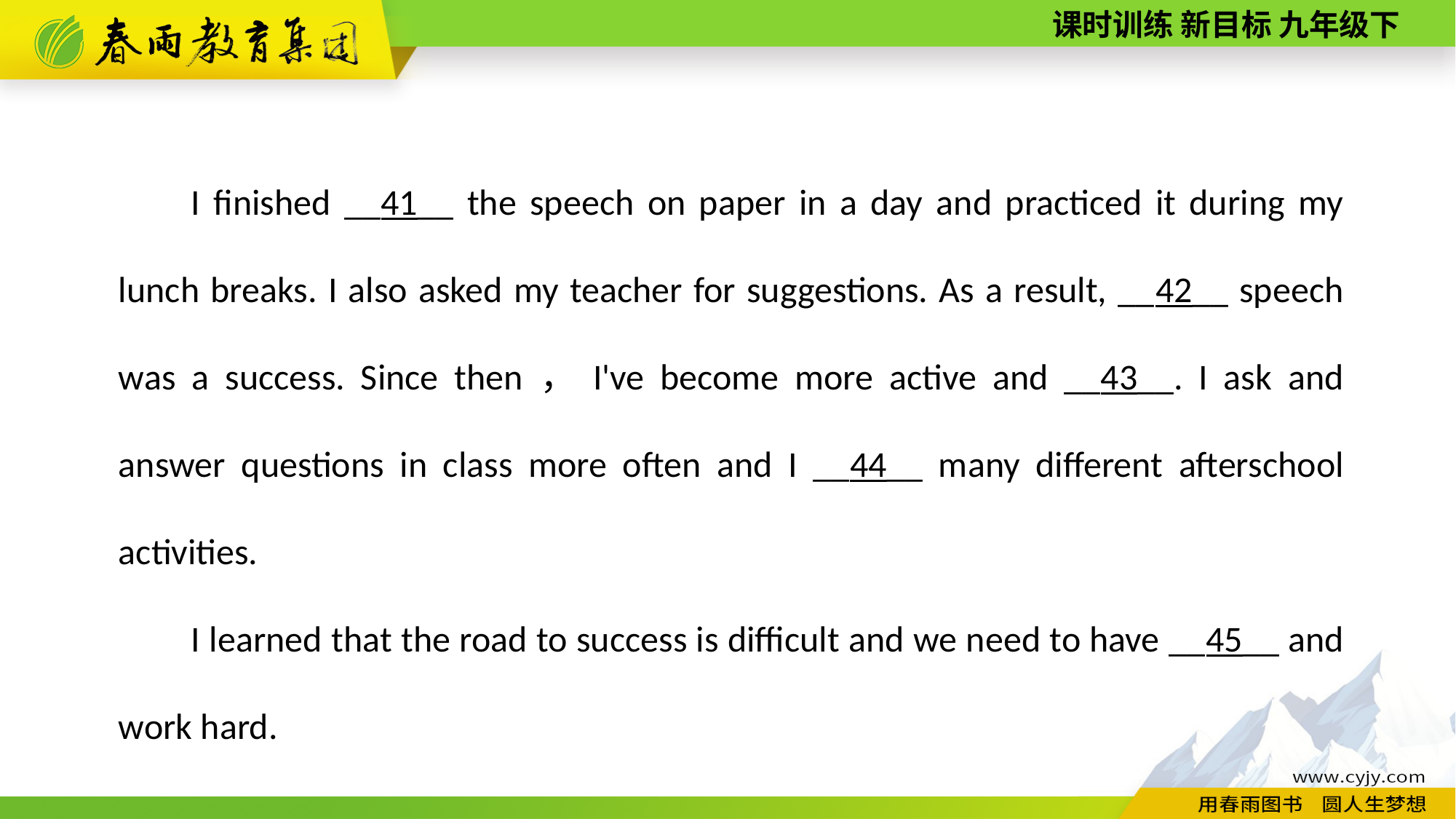

I finished __41__ the speech on paper in a day and practiced it during my lunch breaks. I also asked my teacher for suggestions. As a result, __42__ speech was a success. Since then，I've become more active and __43__. I ask and answer questions in class more often and I __44__ many different after­school activities.
I learned that the road to success is difficult and we need to have __45__ and work hard.